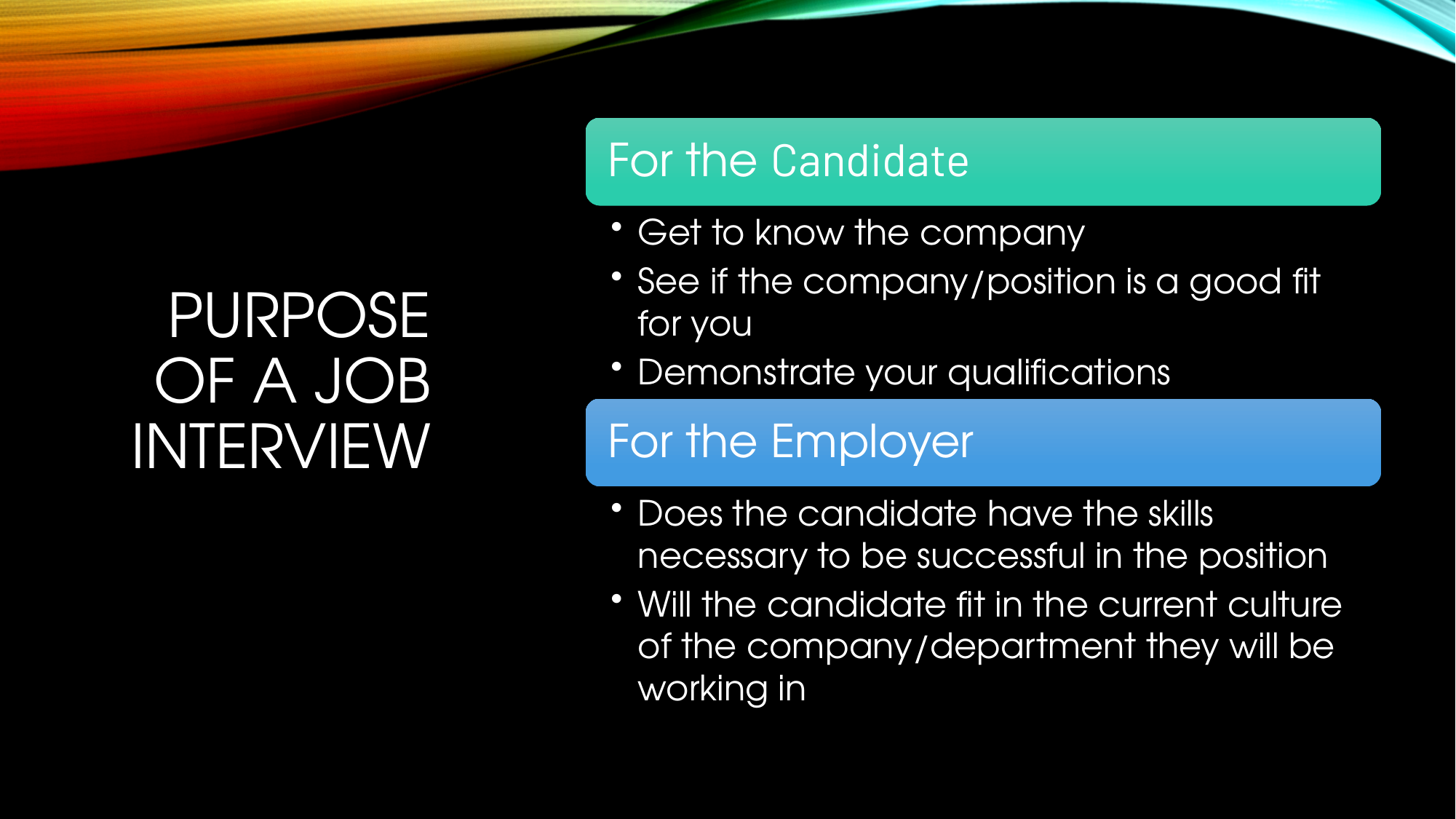

For the Candidate
Get to know the company
See if the company/position is a good fit for you
Demonstrate your qualifications
For the Employer
Does the candidate have the skills necessary to be successful in the position
Will the candidate fit in the current culture of the company/department they will be working in
# Purpose of a Job Interview